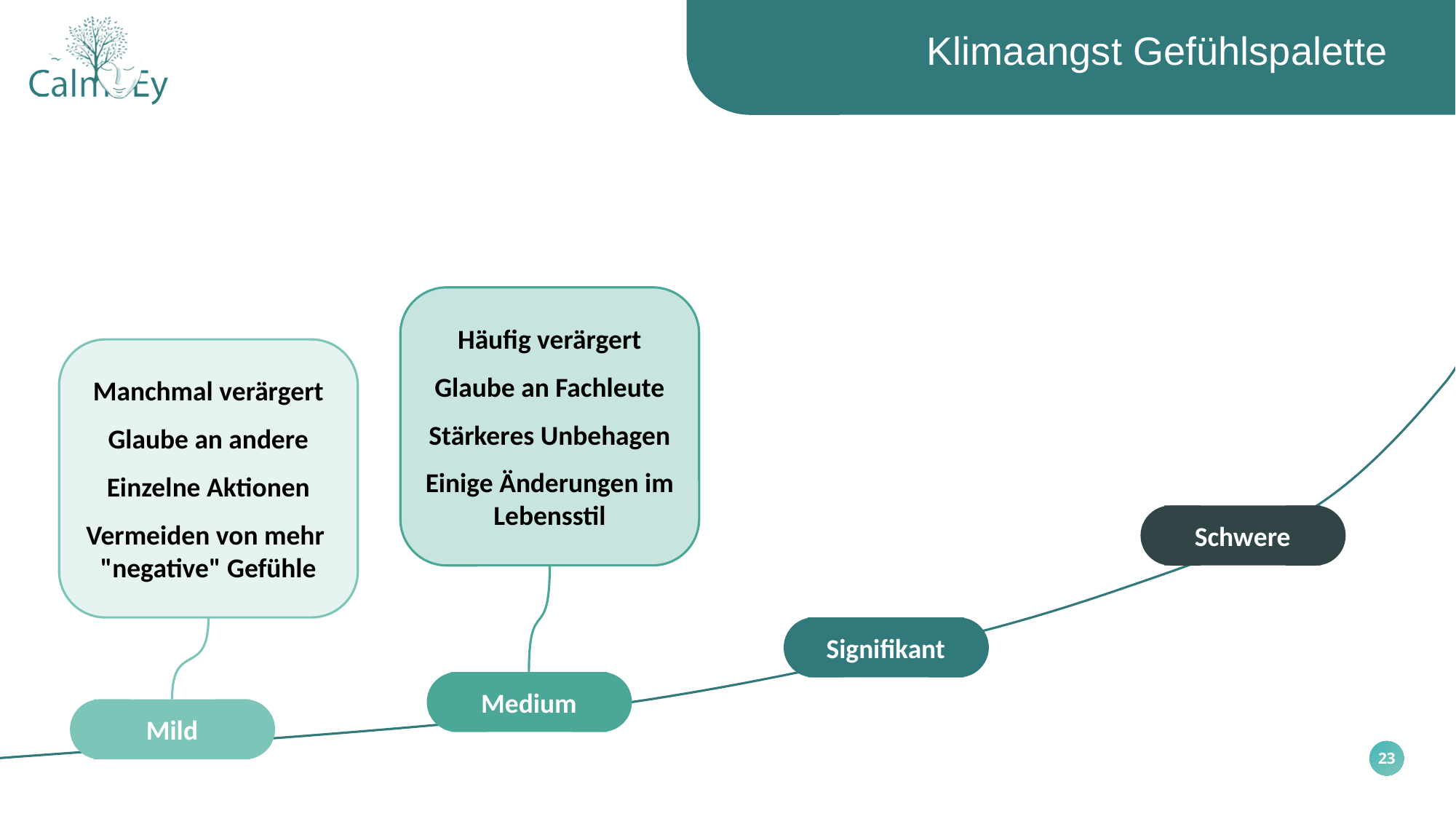

Klimaangst Gefühlspalette
Häufig verärgert
Glaube an Fachleute
Stärkeres Unbehagen
Einige Änderungen im Lebensstil

Manchmal verärgert
Glaube an andere
Einzelne Aktionen
Vermeiden von mehr
"negative" Gefühle

Schwere

Signifikant

Medium

Mild